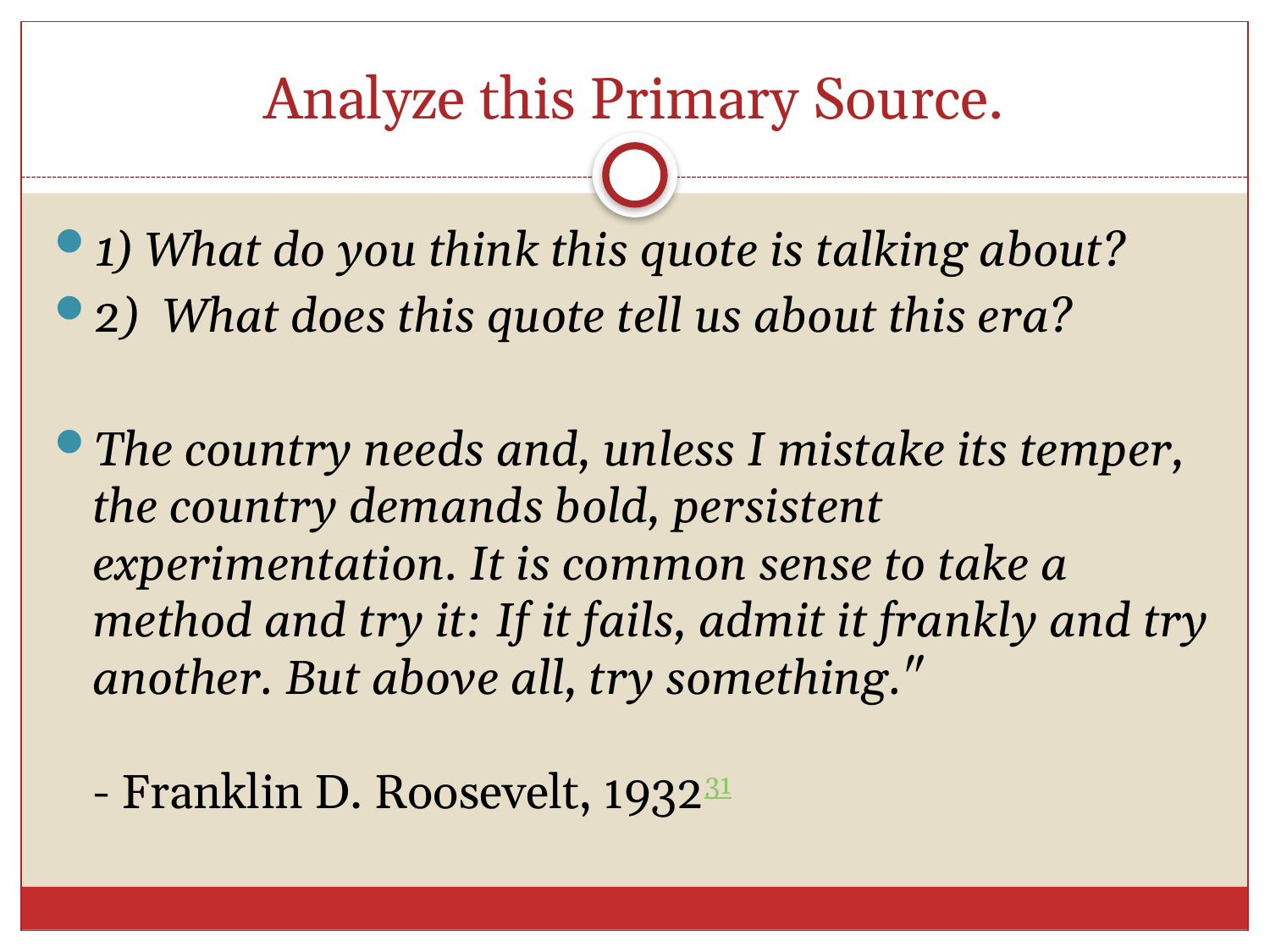

# Analyze this Primary Source.
1) What do you think this quote is talking about?
2)  What does this quote tell us about this era?

The country needs and, unless I mistake its temper, the country demands bold, persistent experimentation. It is common sense to take a method and try it: If it fails, admit it frankly and try another. But above all, try something."
- Franklin D. Roosevelt, 193231